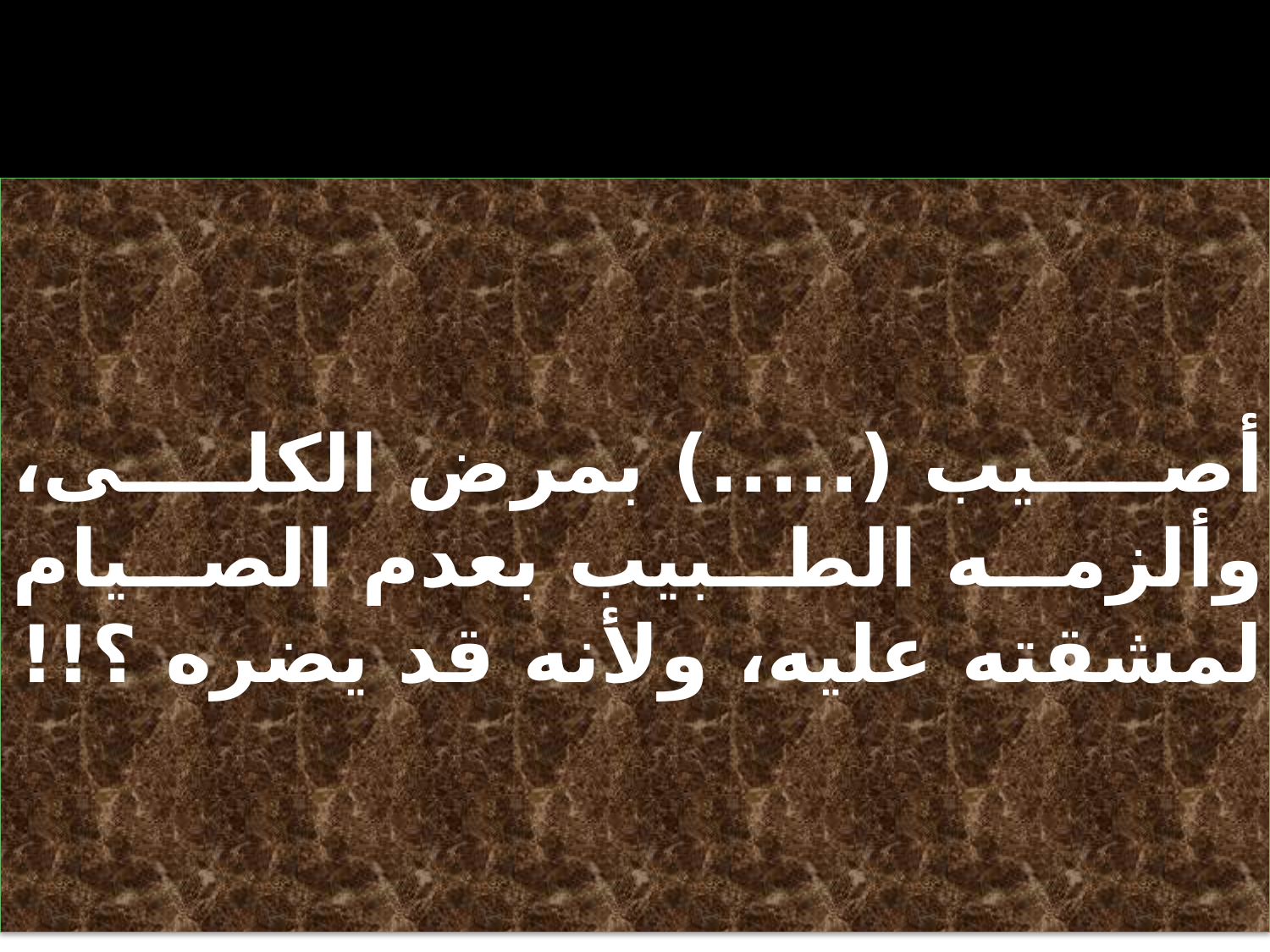

# أصيب (.....) بمرض الكلى، وألزمه الطبيب بعدم الصيام لمشقته عليه، ولأنه قد يضره ؟!!